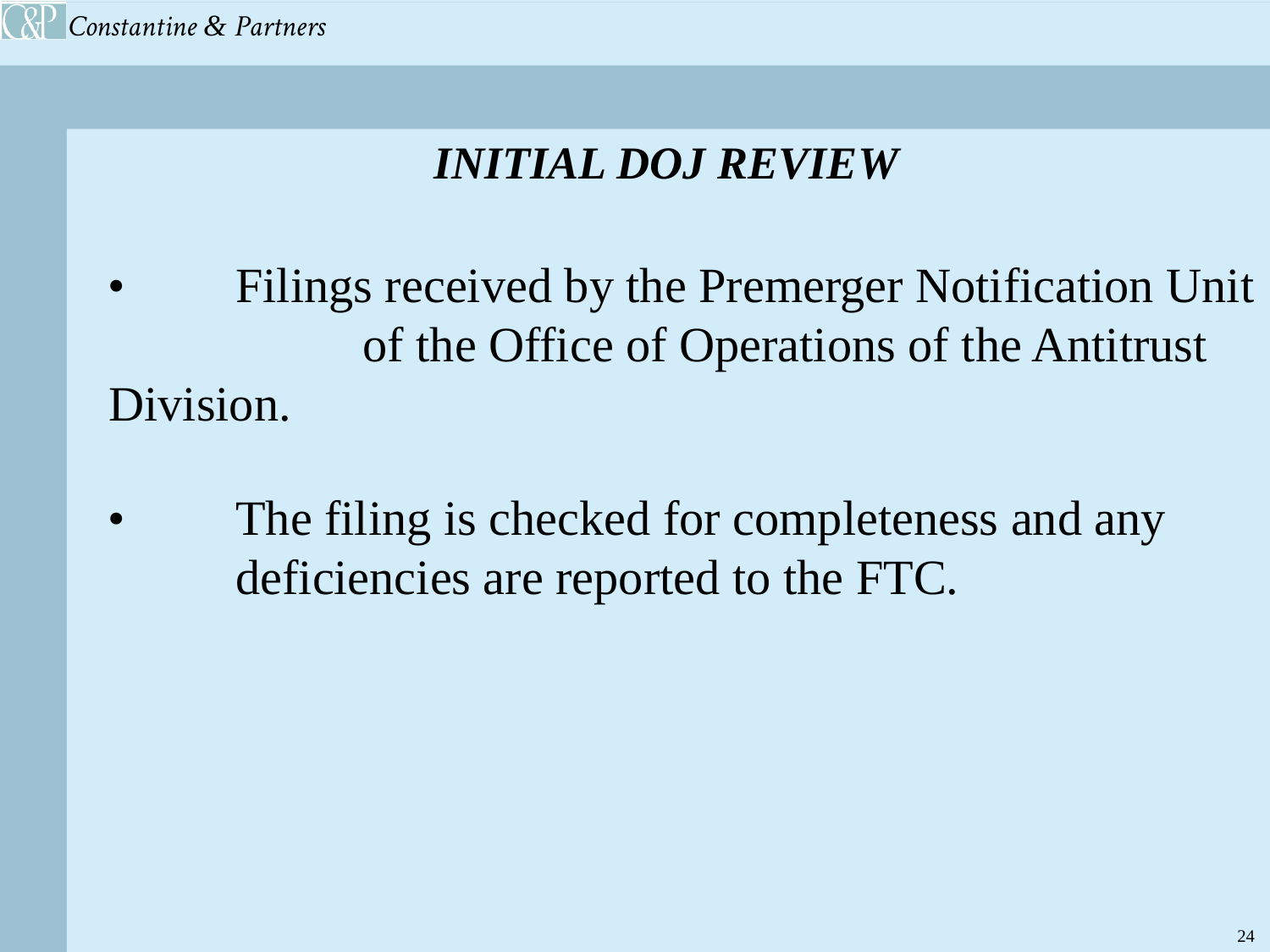

INITIAL DOJ REVIEW
• 	Filings received by the Premerger Notification Unit 		of the Office of Operations of the Antitrust Division.

• 	The filing is checked for completeness and any 		deficiencies are reported to the FTC.